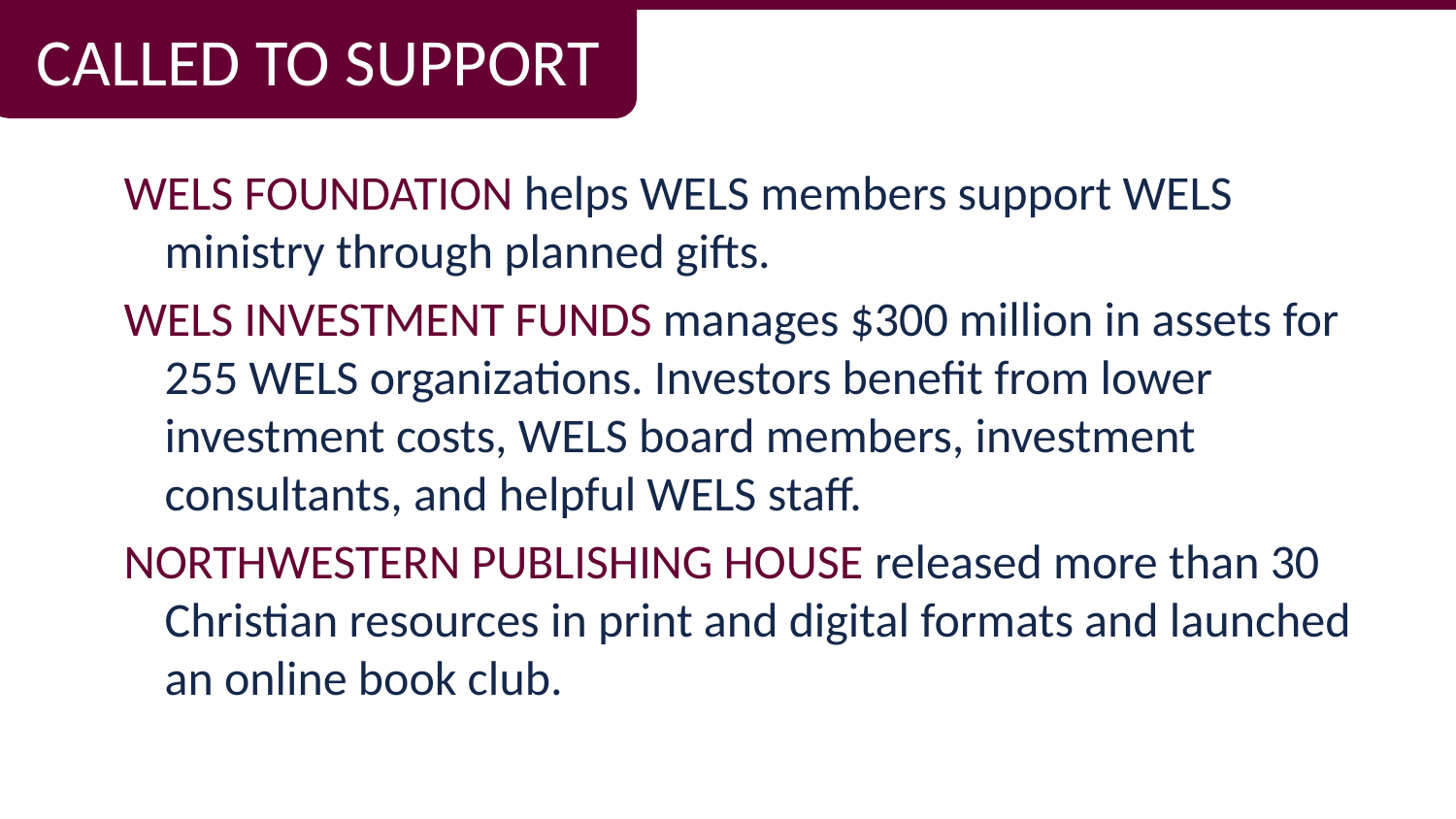

CALLED TO SUPPORT
WELS FOUNDATION helps WELS members support WELS ministry through planned gifts.
WELS INVESTMENT FUNDS manages $300 million in assets for 255 WELS organizations. Investors benefit from lower investment costs, WELS board members, investment consultants, and helpful WELS staff.
NORTHWESTERN PUBLISHING HOUSE released more than 30 Christian resources in print and digital formats and launched an online book club.